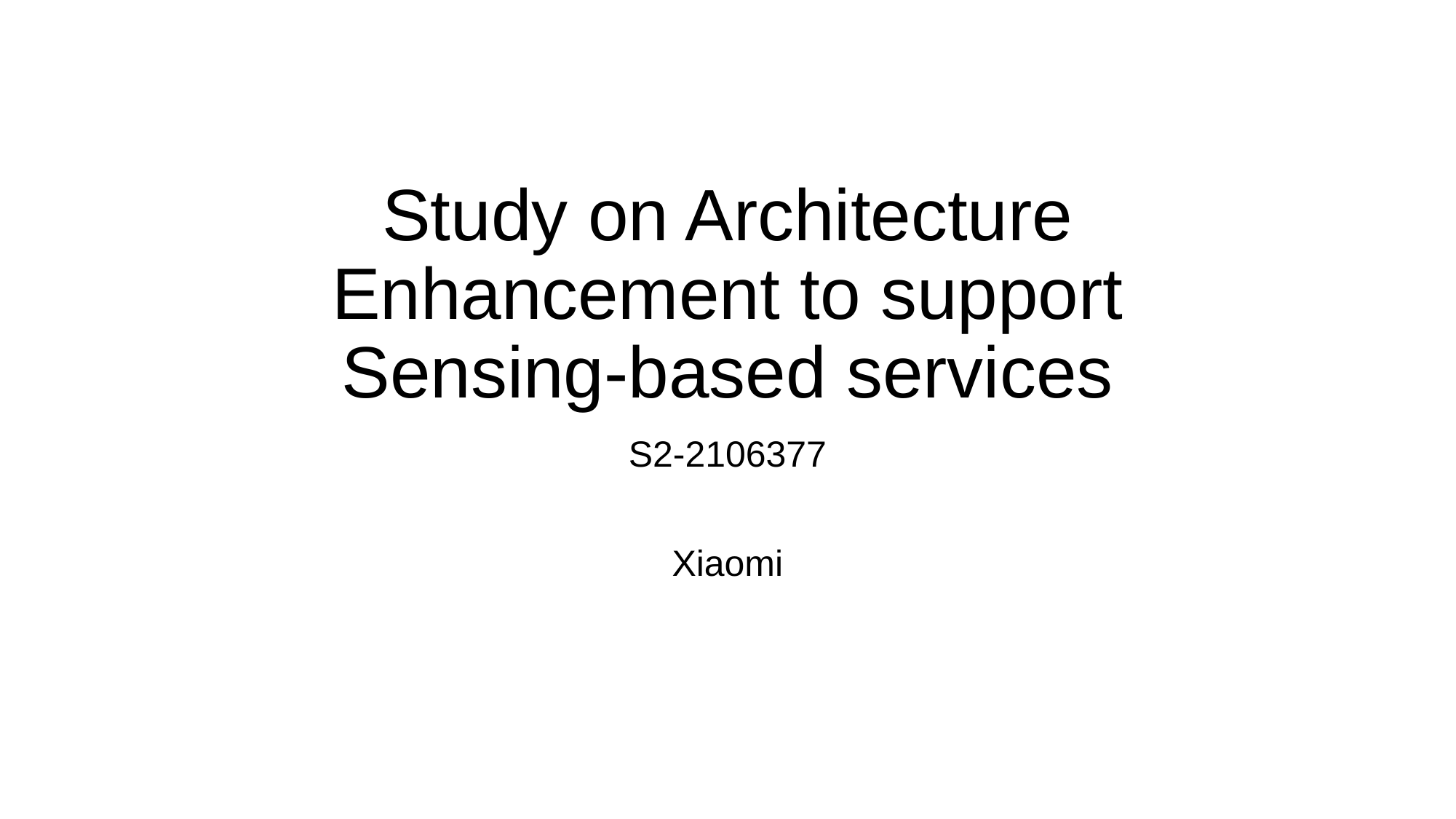

# Study on Architecture Enhancement to support Sensing-based services
S2-2106377

Xiaomi